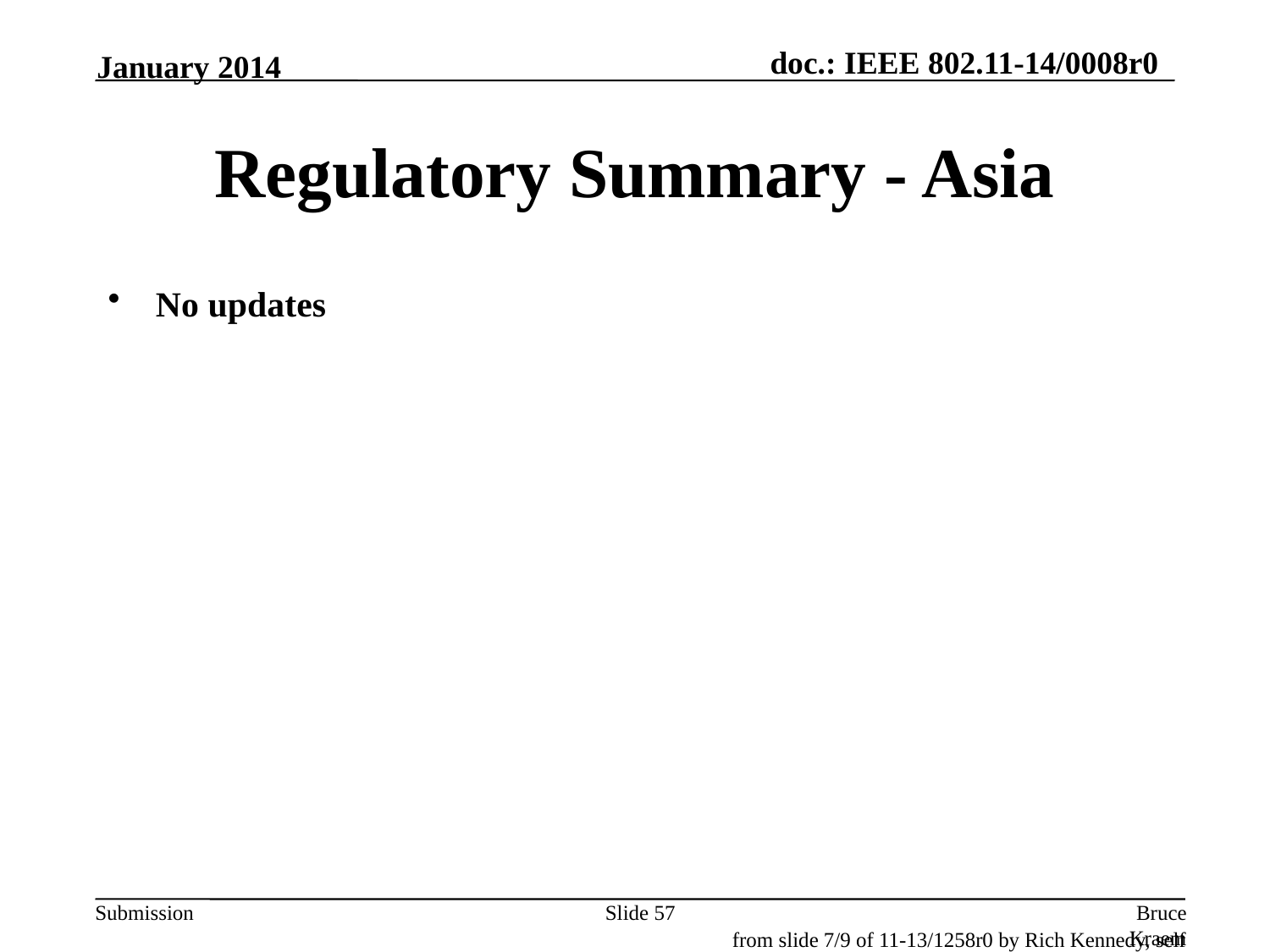

January 2014
# Regulatory Summary - Asia
No updates
Slide 57
Bruce Kraemer, Marvell
from slide 7/9 of 11-13/1258r0 by Rich Kennedy, self